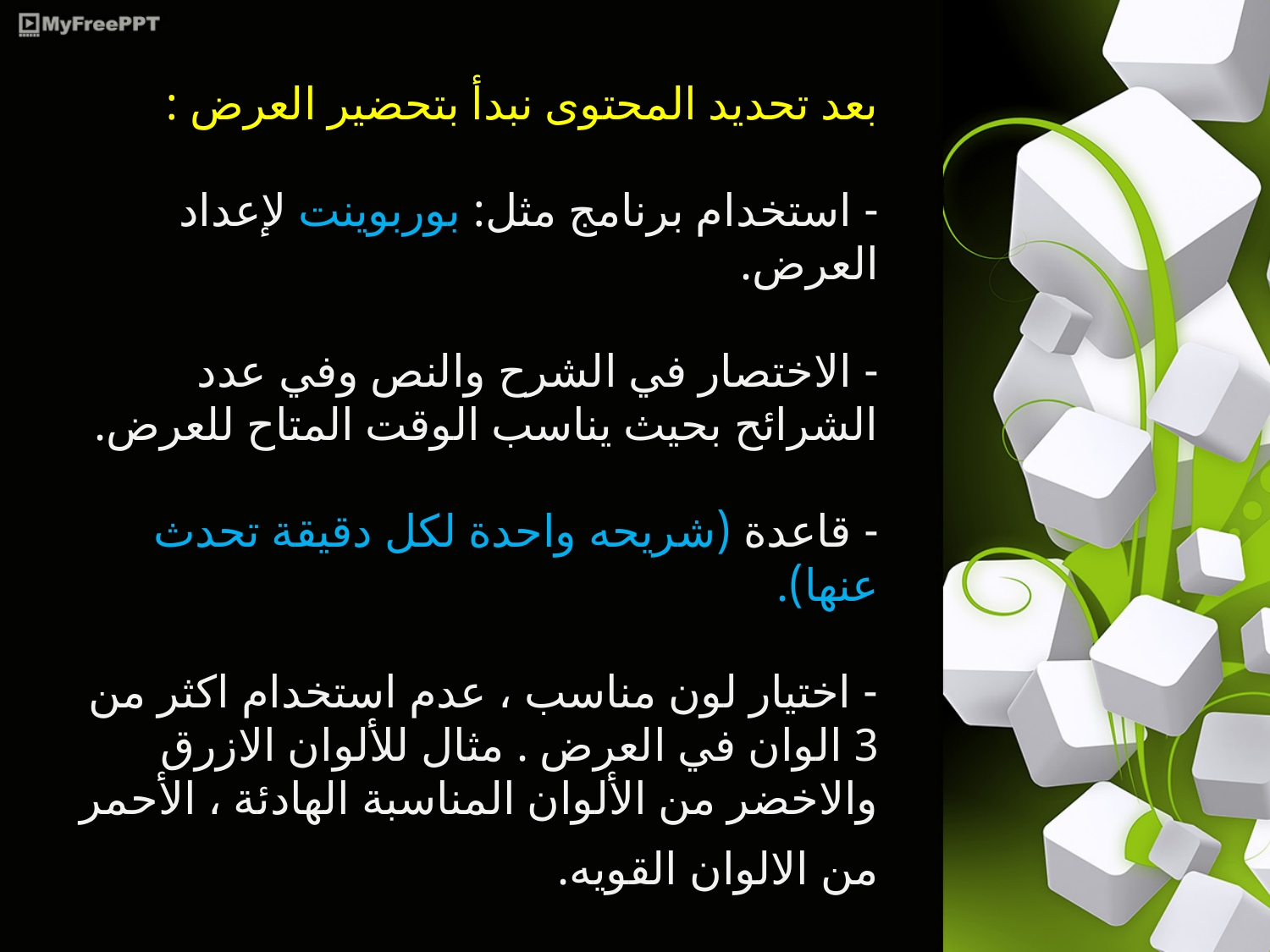

# بعد تحديد المحتوى نبدأ بتحضير العرض : - استخدام برنامج مثل: بوربوينت لإعداد العرض. - الاختصار في الشرح والنص وفي عدد الشرائح بحيث يناسب الوقت المتاح للعرض. - قاعدة (شريحه واحدة لكل دقيقة تحدث عنها). - اختيار لون مناسب ، عدم استخدام اكثر من 3 الوان في العرض . مثال للألوان الازرق والاخضر من الألوان المناسبة الهادئة ، الأحمر من الالوان القويه.